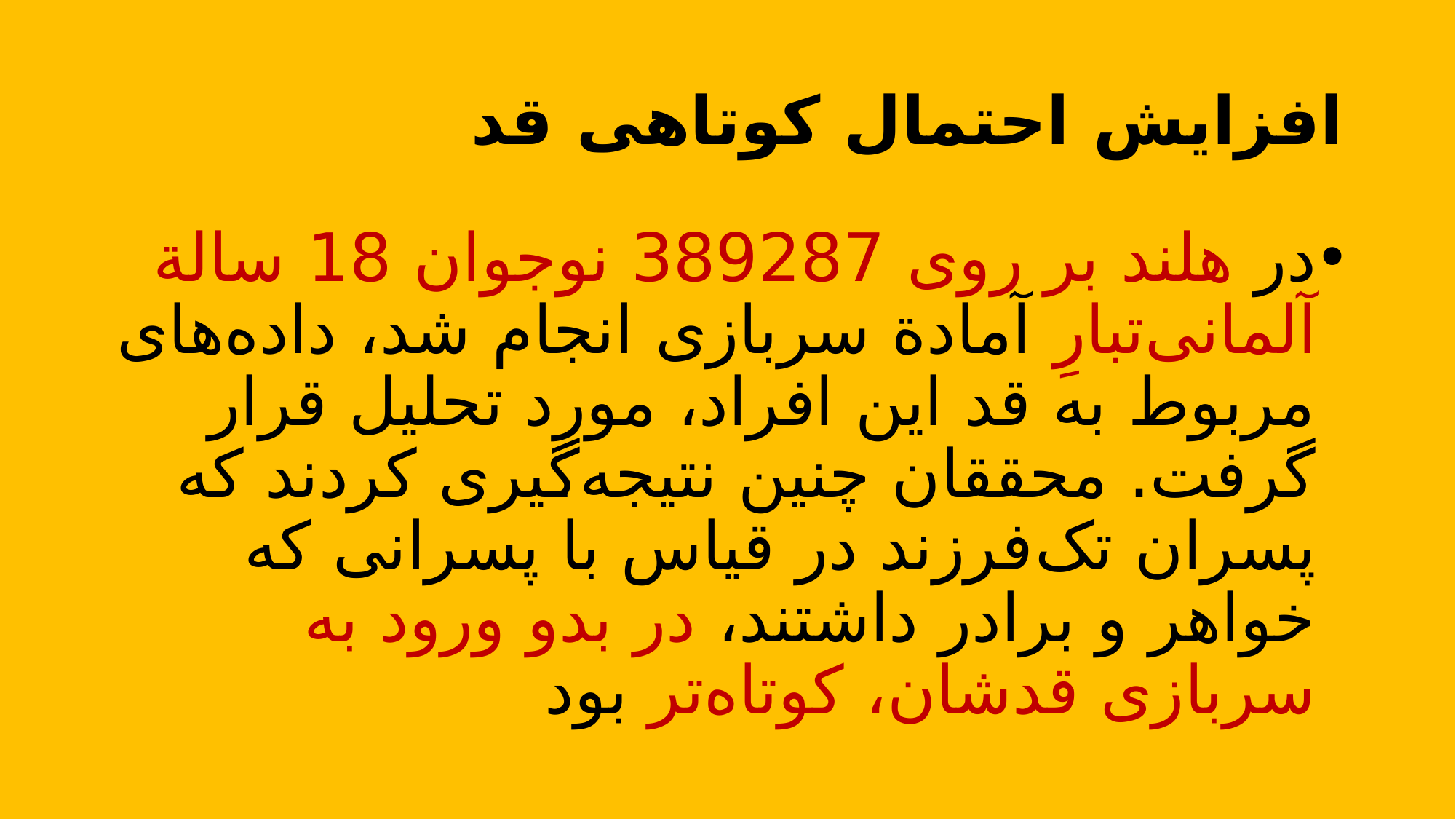

# افزایش احتمال کوتاهی قد
در هلند بر روی 389287 نوجوان 18 سالة آلمانی‌تبارِ آمادة سربازی انجام شد، داده‌های مربوط به قد این افراد، مورد تحلیل قرار گرفت. محققان چنین نتیجه‌گیری کردند که پسران تک‌فرزند در قیاس با پسرانی که خواهر و برادر داشتند، در بدو ورود به سربازی قدشان، کوتاه‌تر بود